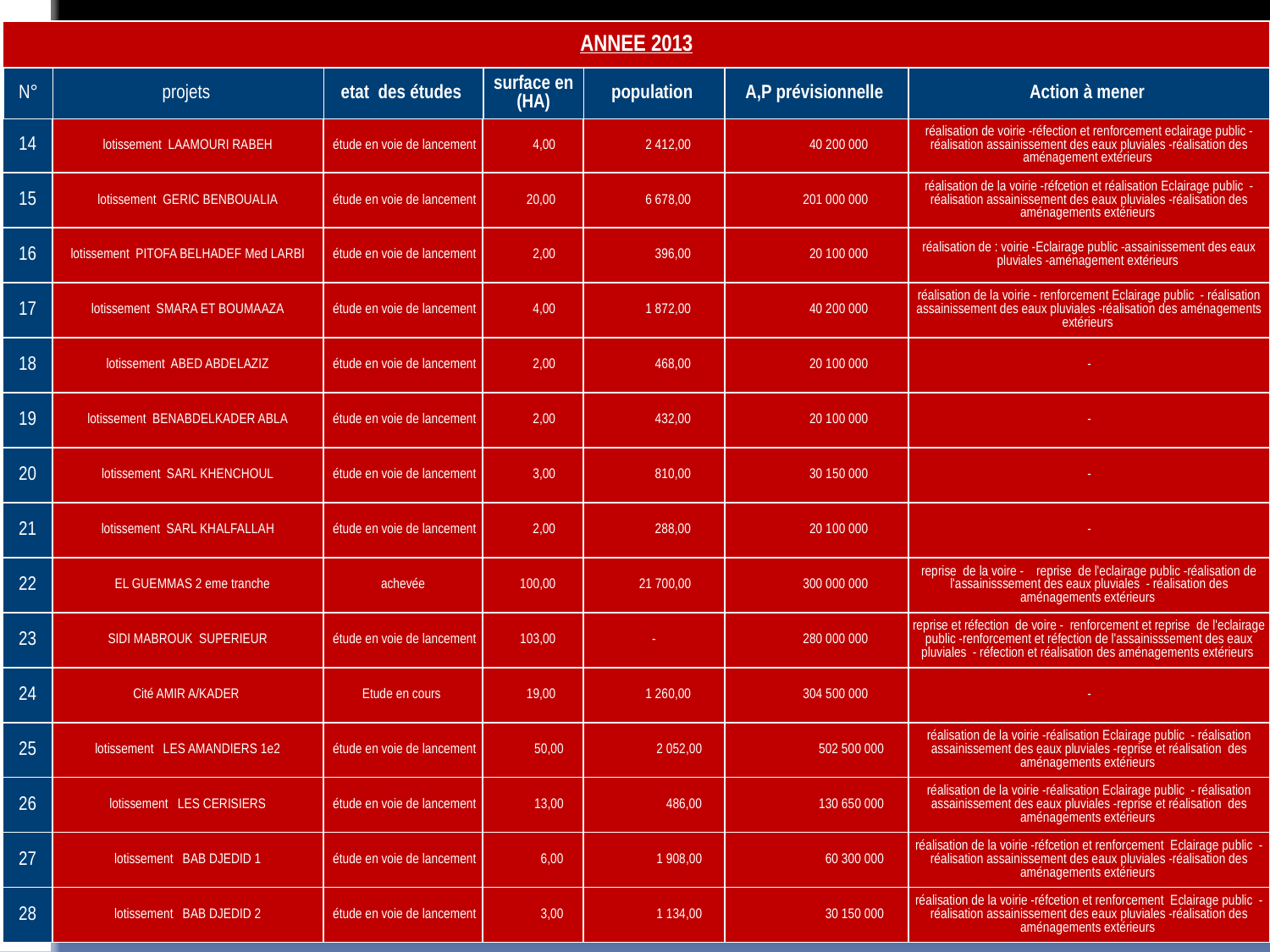

| ANNEE 2013 |
| --- |
| N° | projets | etat des études | surface en (HA) | population | A,P prévisionnelle | Action à mener |
| --- | --- | --- | --- | --- | --- | --- |
| 14 | lotissement LAAMOURI RABEH | étude en voie de lancement | 4,00 | 2 412,00 | 40 200 000 | réalisation de voirie -réfection et renforcement eclairage public -réalisation assainissement des eaux pluviales -réalisation des aménagement extérieurs |
| --- | --- | --- | --- | --- | --- | --- |
| 15 | lotissement GERIC BENBOUALIA | étude en voie de lancement | 20,00 | 6 678,00 | 201 000 000 | réalisation de la voirie -réfcetion et réalisation Eclairage public - réalisation assainissement des eaux pluviales -réalisation des aménagements extérieurs |
| 16 | lotissement PITOFA BELHADEF Med LARBI | étude en voie de lancement | 2,00 | 396,00 | 20 100 000 | réalisation de : voirie -Eclairage public -assainissement des eaux pluviales -aménagement extérieurs |
| 17 | lotissement SMARA ET BOUMAAZA | étude en voie de lancement | 4,00 | 1 872,00 | 40 200 000 | réalisation de la voirie - renforcement Eclairage public - réalisation assainissement des eaux pluviales -réalisation des aménagements extérieurs |
| 18 | lotissement ABED ABDELAZIZ | étude en voie de lancement | 2,00 | 468,00 | 20 100 000 | - |
| 19 | lotissement BENABDELKADER ABLA | étude en voie de lancement | 2,00 | 432,00 | 20 100 000 | - |
| 20 | lotissement SARL KHENCHOUL | étude en voie de lancement | 3,00 | 810,00 | 30 150 000 | - |
| 21 | lotissement SARL KHALFALLAH | étude en voie de lancement | 2,00 | 288,00 | 20 100 000 | - |
| 22 | EL GUEMMAS 2 eme tranche | achevée | 100,00 | 21 700,00 | 300 000 000 | reprise de la voire - reprise de l'eclairage public -réalisation de l'assainisssement des eaux pluviales - réalisation des aménagements extérieurs |
| 23 | SIDI MABROUK SUPERIEUR | étude en voie de lancement | 103,00 | - | 280 000 000 | reprise et réfection de voire - renforcement et reprise de l'eclairage public -renforcement et réfection de l'assainisssement des eaux pluviales - réfection et réalisation des aménagements extérieurs |
| 24 | Cité AMIR A/KADER | Etude en cours | 19,00 | 1 260,00 | 304 500 000 | - |
| 25 | lotissement LES AMANDIERS 1e2 | étude en voie de lancement | 50,00 | 2 052,00 | 502 500 000 | réalisation de la voirie -réalisation Eclairage public - réalisation assainissement des eaux pluviales -reprise et réalisation des aménagements extérieurs |
| 26 | lotissement LES CERISIERS | étude en voie de lancement | 13,00 | 486,00 | 130 650 000 | réalisation de la voirie -réalisation Eclairage public - réalisation assainissement des eaux pluviales -reprise et réalisation des aménagements extérieurs |
| 27 | lotissement BAB DJEDID 1 | étude en voie de lancement | 6,00 | 1 908,00 | 60 300 000 | réalisation de la voirie -réfcetion et renforcement Eclairage public - réalisation assainissement des eaux pluviales -réalisation des aménagements extérieurs |
| 28 | lotissement BAB DJEDID 2 | étude en voie de lancement | 3,00 | 1 134,00 | 30 150 000 | réalisation de la voirie -réfcetion et renforcement Eclairage public - réalisation assainissement des eaux pluviales -réalisation des aménagements extérieurs |